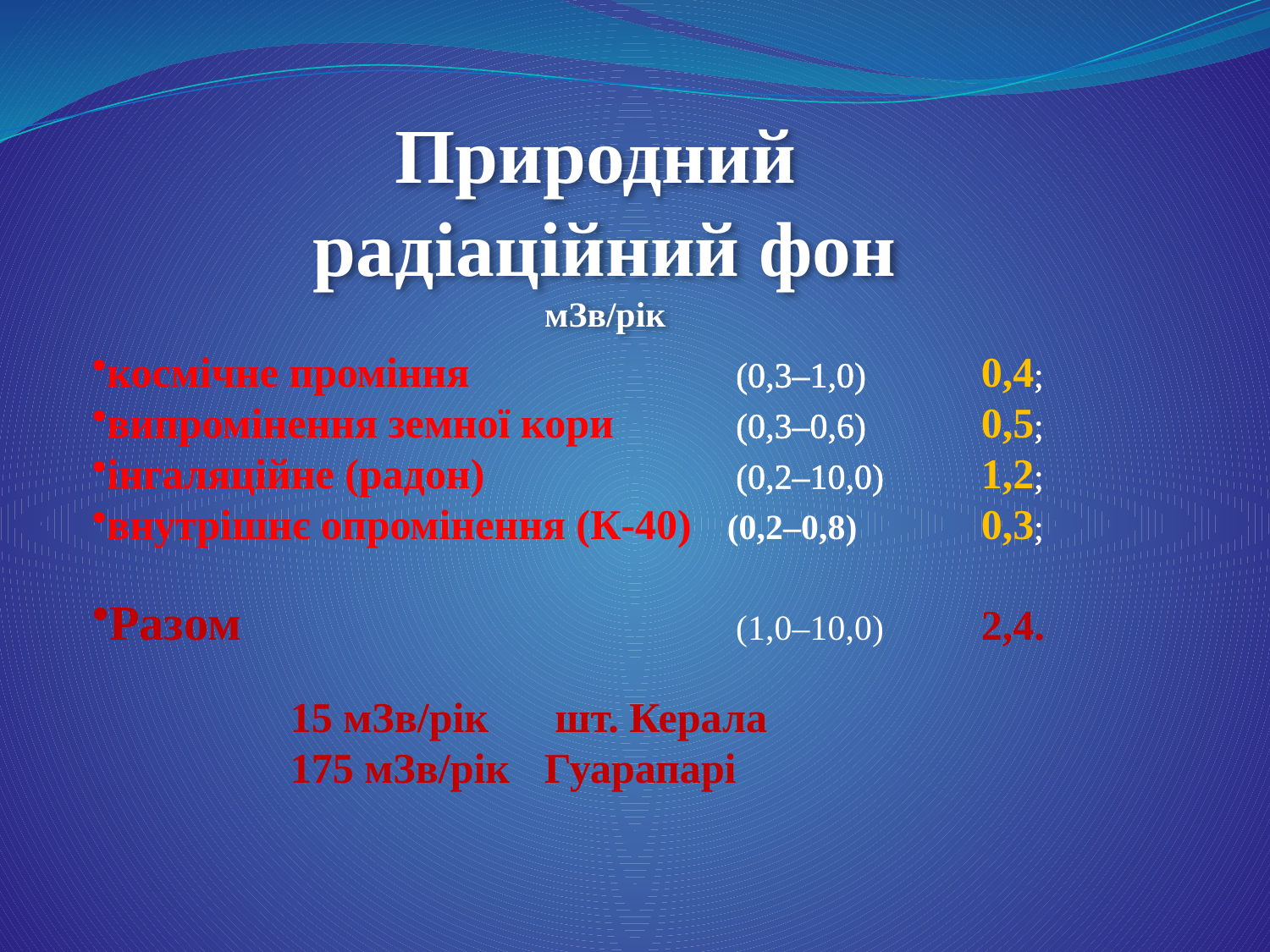

Природний
радіаційний фон
мЗв/рік
космічне проміння			 (0,3–1,0)	0,4;
випромінення земної кори	 (0,3–0,6)	0,5;
інгаляційне (радон)		 (0,2–10,0)	1,2;
внутрішнє опромінення (К-40) 	(0,2–0,8)	0,3;

Разом				 (1,0–10,0)	2,4.
15 мЗв/рік 	 шт. Керала
175 мЗв/рік	Гуарапарі